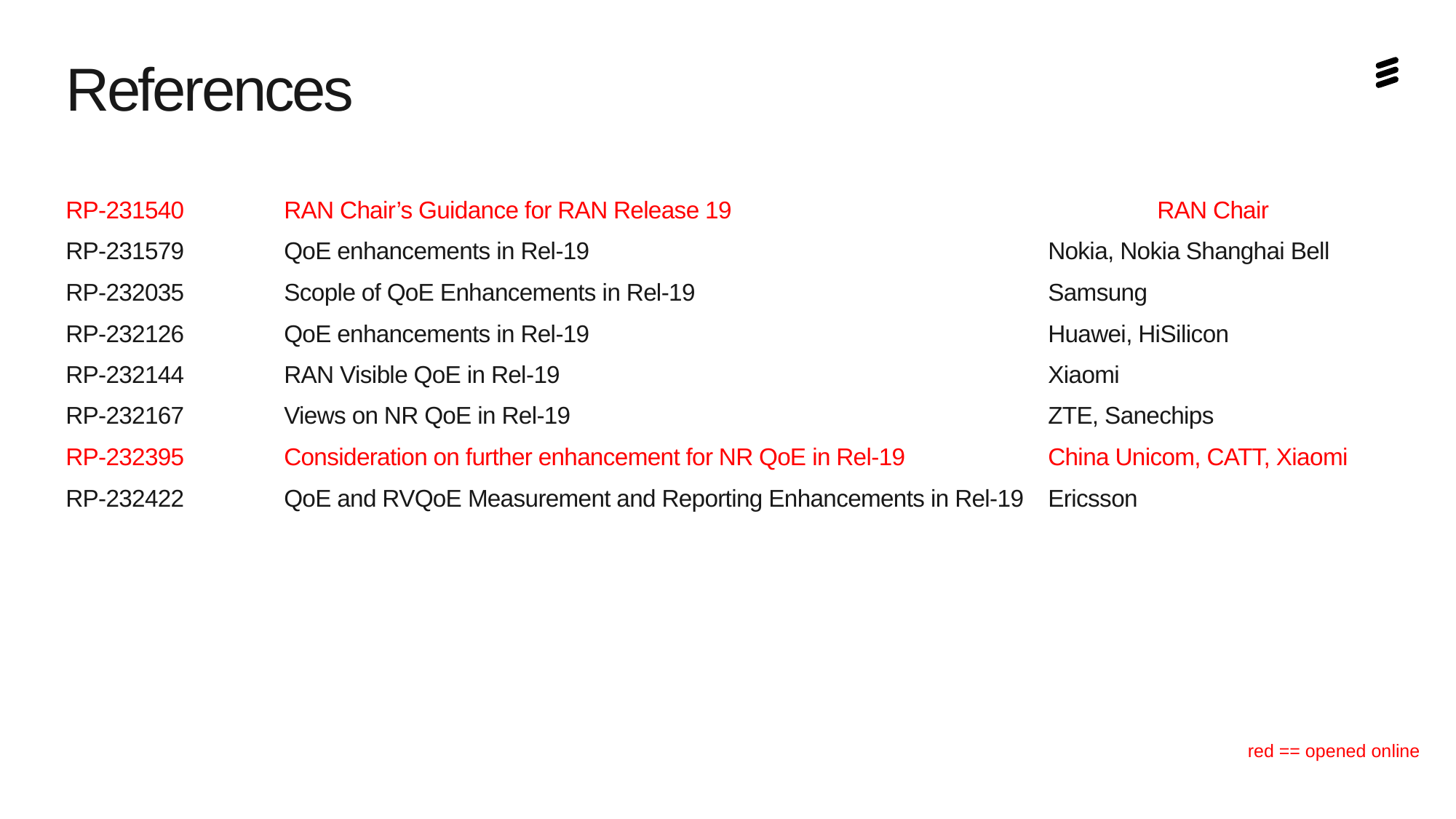

# References
RP-231540	RAN Chair’s Guidance for RAN Release 19				RAN Chair
RP‑231579 	QoE enhancements in Rel-19					Nokia, Nokia Shanghai Bell
RP‑232035 	Scople of QoE Enhancements in Rel-19 				Samsung
RP‑232126 	QoE enhancements in Rel-19					Huawei, HiSilicon
RP‑232144 	RAN Visible QoE in Rel-19 					Xiaomi
RP‑232167 	Views on NR QoE in Rel-19 					ZTE, Sanechips
RP‑232395 	Consideration on further enhancement for NR QoE in Rel-19 		China Unicom, CATT, Xiaomi
RP‑232422 	QoE and RVQoE Measurement and Reporting Enhancements in Rel-19	Ericsson
red == opened online